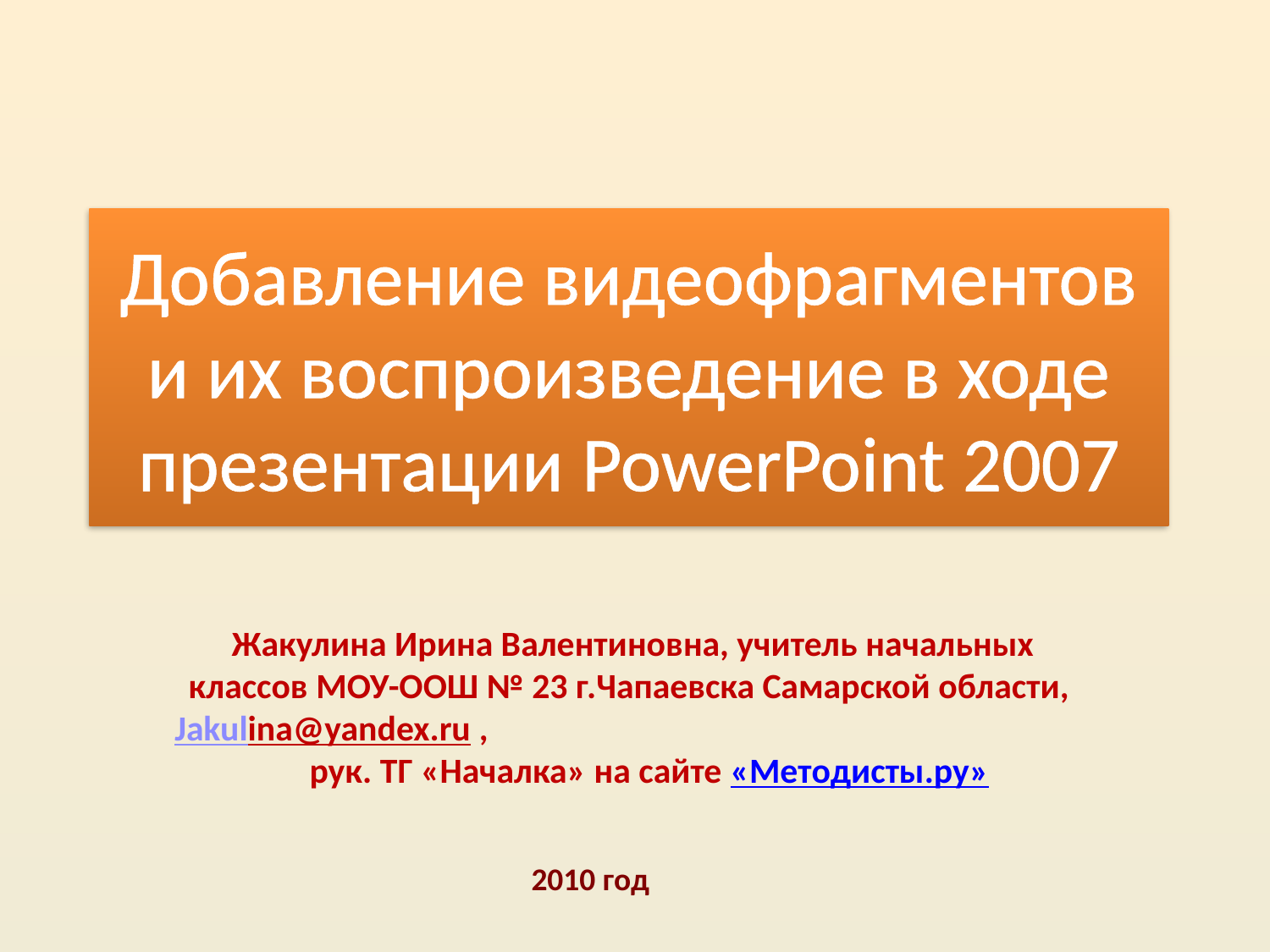

# Добавление видеофрагментов и их воспроизведение в ходе презентации PowerPoint 2007
Жакулина Ирина Валентиновна, учитель начальных классов МОУ-ООШ № 23 г.Чапаевска Самарской области, Jakulina@yandex.ru ,                                                                                рук. ТГ «Началка» на сайте «Методисты.ру»
2010 год